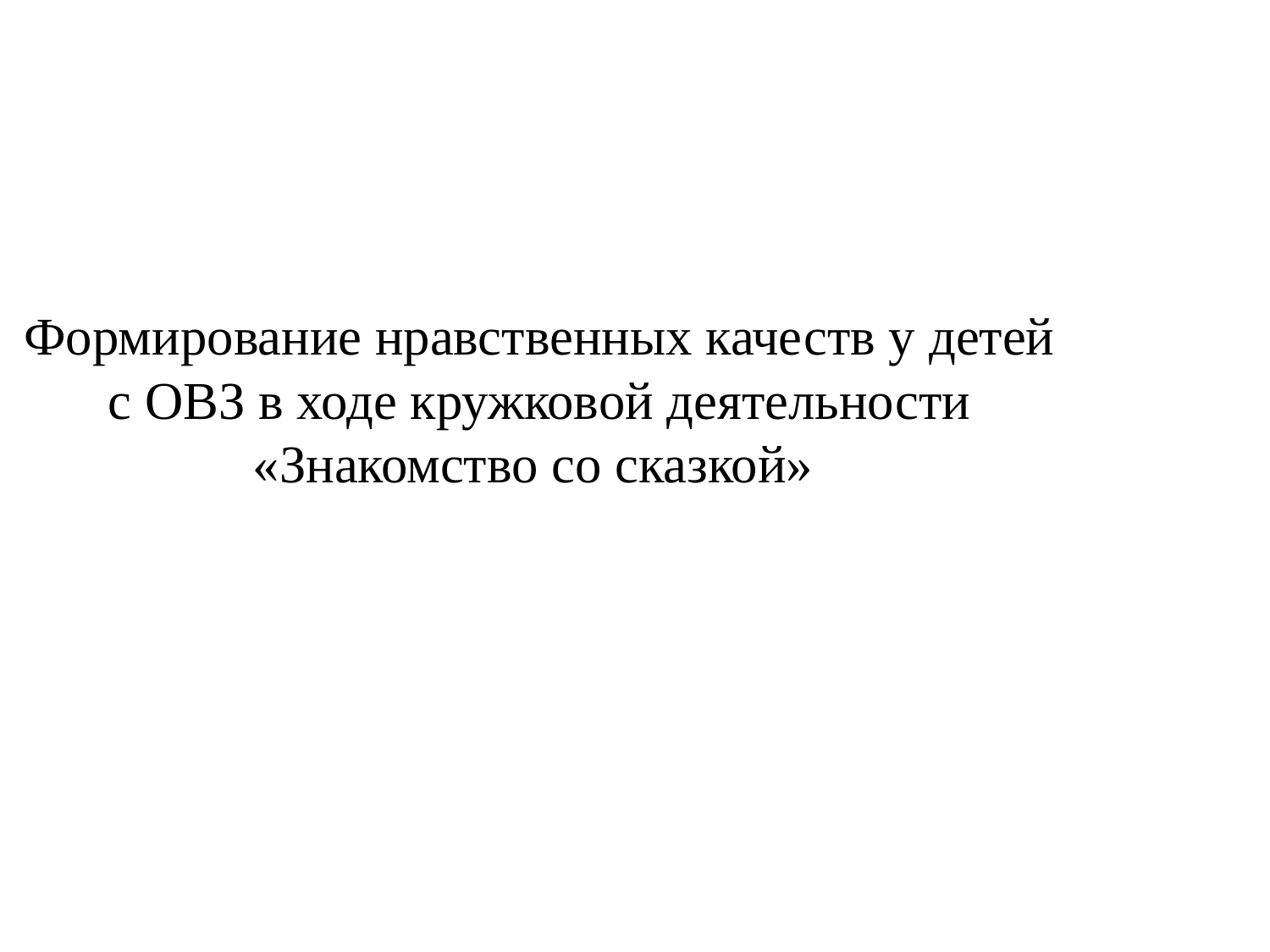

Формирование нравственных качеств у детей с ОВЗ в ходе кружковой деятельности «Знакомство со сказкой»